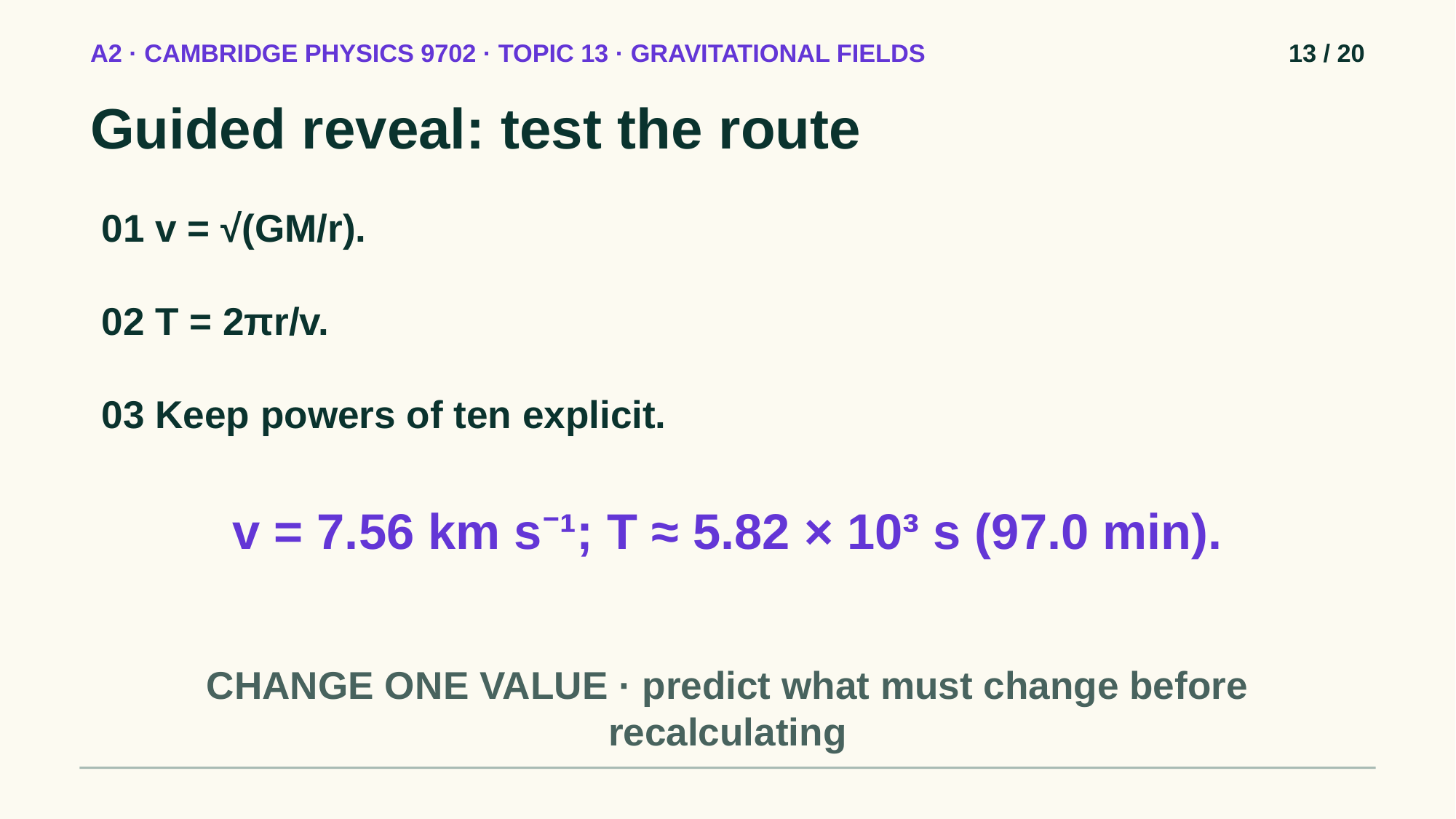

A2 · CAMBRIDGE PHYSICS 9702 · TOPIC 13 · GRAVITATIONAL FIELDS
13 / 20
Guided reveal: test the route
01 v = √(GM/r).
02 T = 2πr/v.
03 Keep powers of ten explicit.
v = 7.56 km s⁻¹; T ≈ 5.82 × 10³ s (97.0 min).
CHANGE ONE VALUE · predict what must change before recalculating